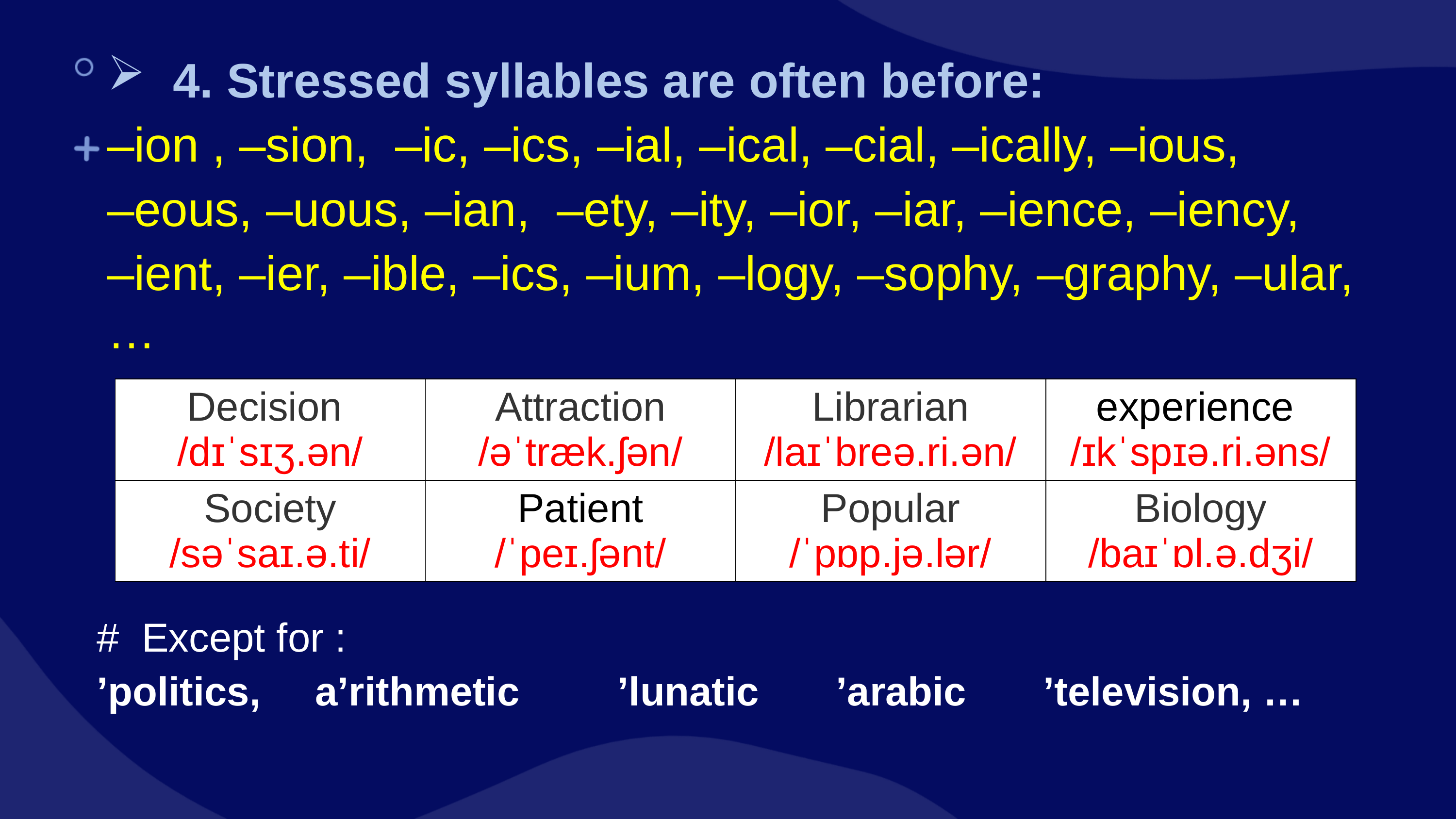

4. Stressed syllables are often before:
–ion , –sion,  –ic, –ics, –ial, –ical, –cial, –ically, –ious,
–eous, –uous, –ian,  –ety, –ity, –ior, –iar, –ience, –iency,
–ient, –ier, –ible, –ics, –ium, –logy, –sophy, –graphy, –ular, …
| Decision /dɪˈsɪʒ.ən/ | Attraction /əˈtræk.ʃən/ | Librarian /laɪˈbreə.ri.ən/ | experience  /ɪkˈspɪə.ri.əns/ |
| --- | --- | --- | --- |
| Society /səˈsaɪ.ə.ti/ | Patient /ˈpeɪ.ʃənt/ | Popular /ˈpɒp.jə.lər/ | Biology /baɪˈɒl.ə.dʒi/ |
#  Except for :
’politics, 	a’rithmetic		 ’lunatic	 ’arabic		’television, …